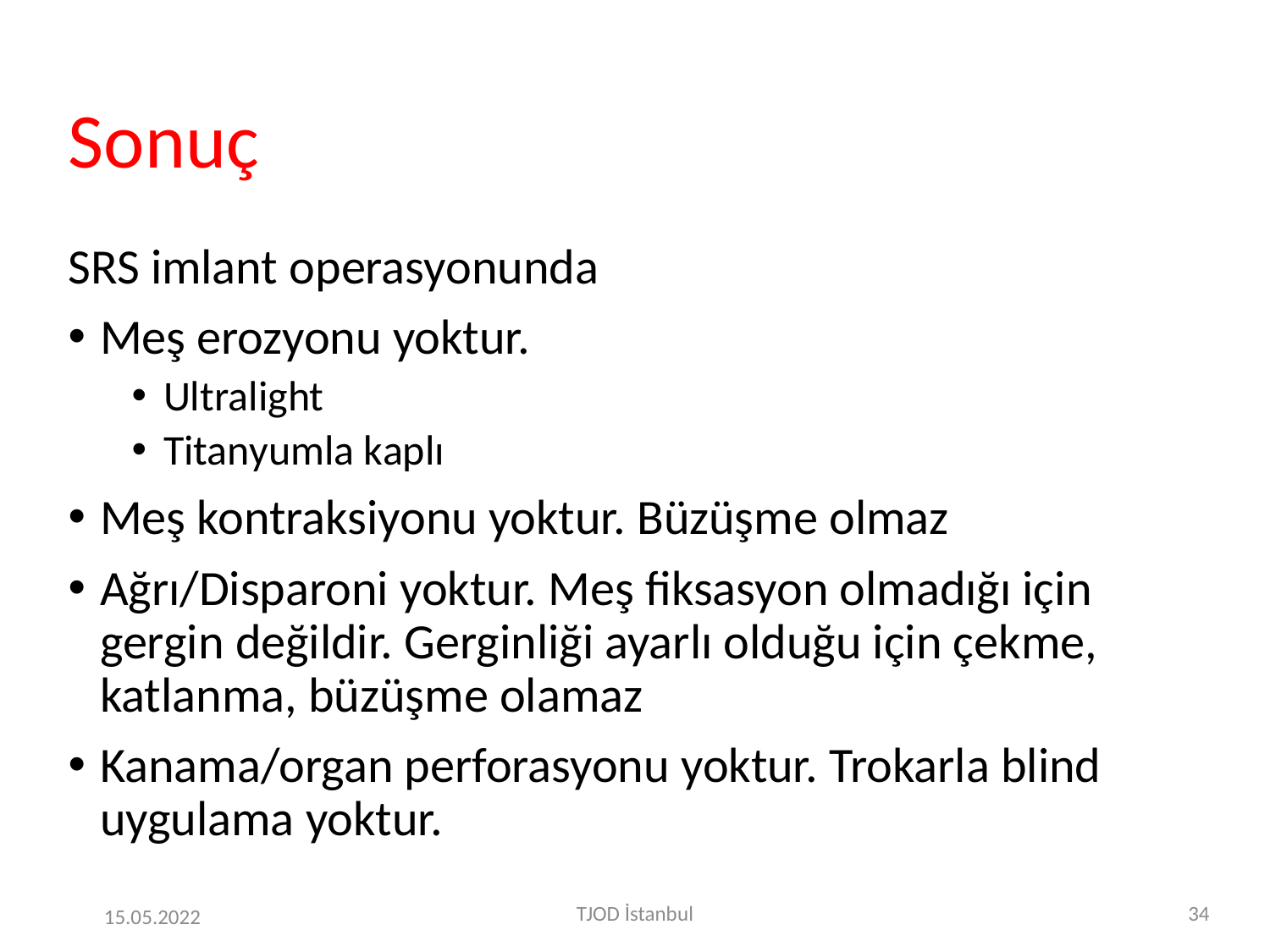

# Sonuç
SRS imlant operasyonunda
Meş erozyonu yoktur.
Ultralight
Titanyumla kaplı
Meş kontraksiyonu yoktur. Büzüşme olmaz
Ağrı/Disparoni yoktur. Meş fiksasyon olmadığı için gergin değildir. Gerginliği ayarlı olduğu için çekme, katlanma, büzüşme olamaz
Kanama/organ perforasyonu yoktur. Trokarla blind uygulama yoktur.
TJOD İstanbul
34
15.05.2022